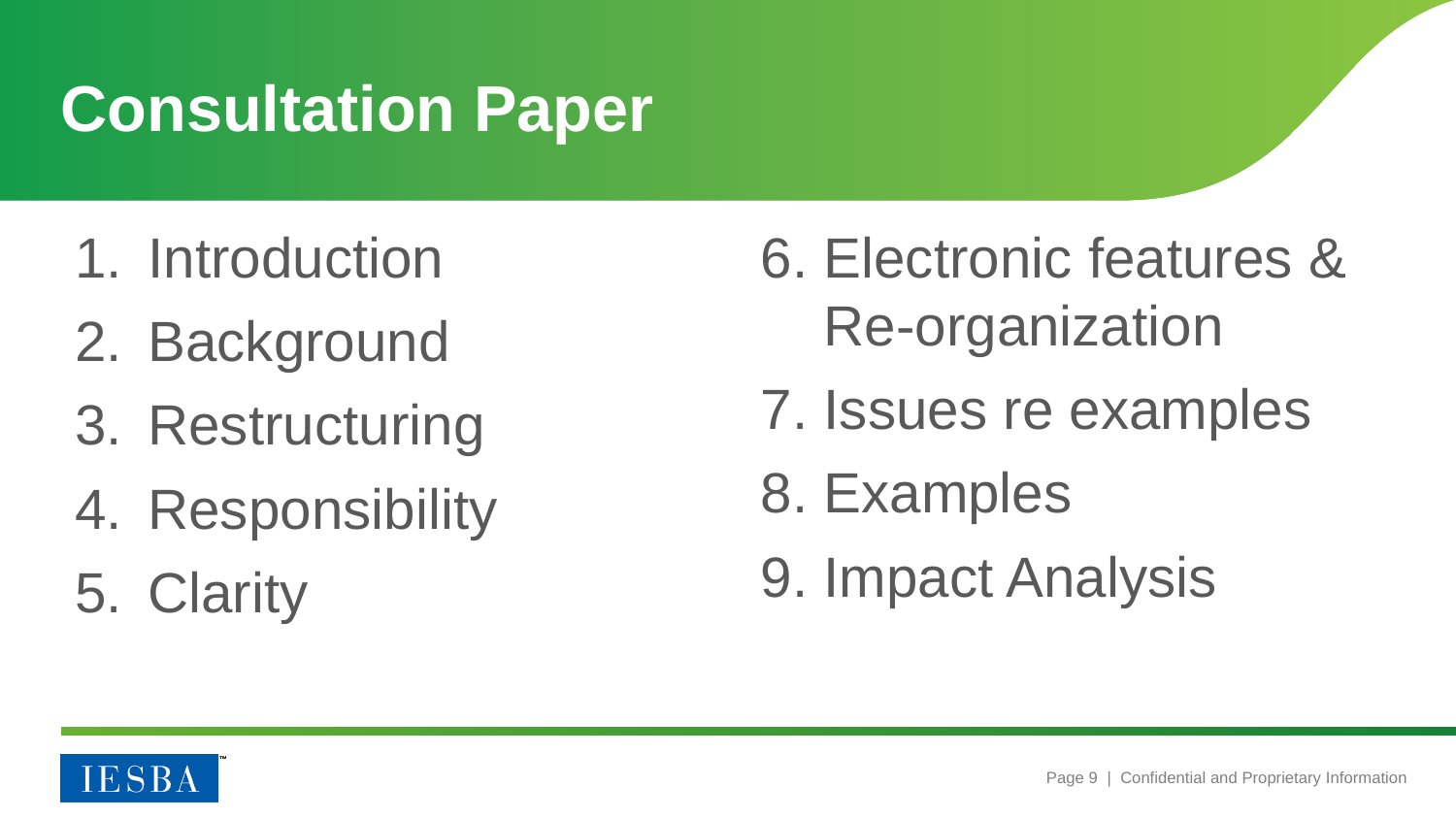

# Consultation Paper
Introduction
Background
Restructuring
Responsibility
Clarity
6. Electronic features &
    Re-organization
7. Issues re examples
8. Examples
9. Impact Analysis